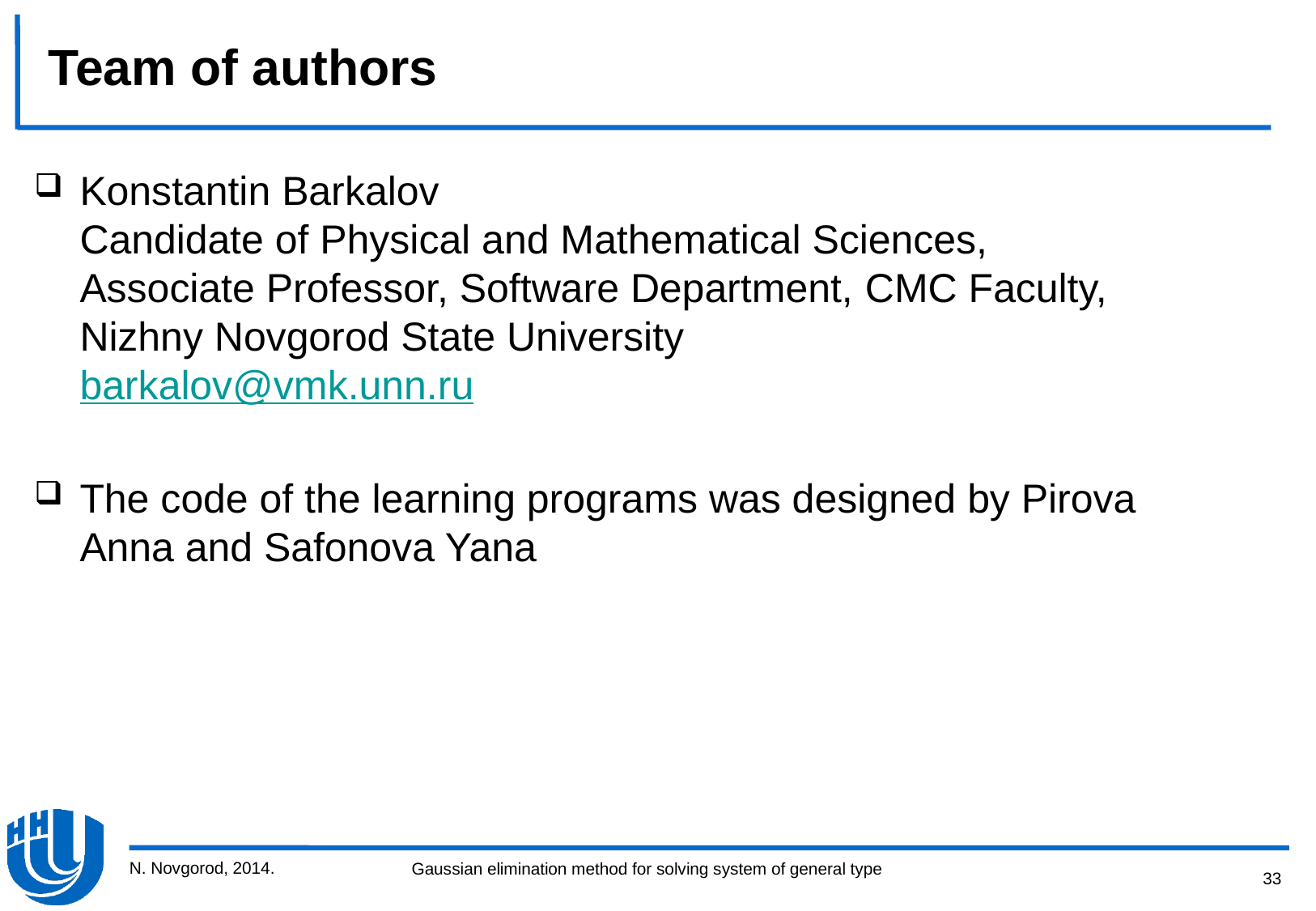

# Team of authors
Konstantin Barkalov
Candidate of Physical and Mathematical Sciences,
Associate Professor, Software Department, CMC Faculty,
Nizhny Novgorod State University
barkalov@vmk.unn.ru

The code of the learning programs was designed by Pirova Anna and Safonova Yana
N. Novgorod, 2014.
33
Gaussian elimination method for solving system of general type